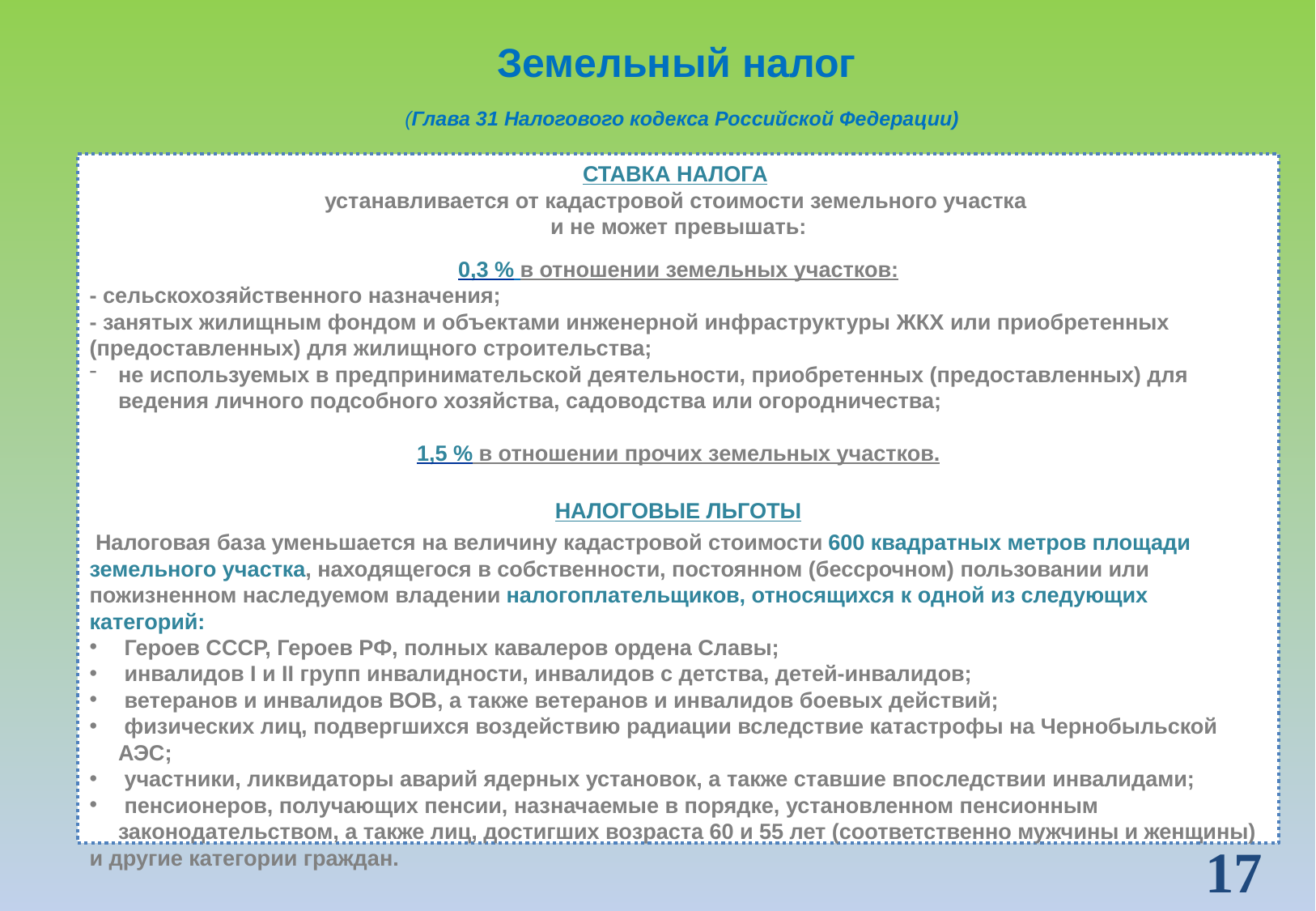

# Земельный налог (Глава 31 Налогового кодекса Российской Федерации)
Ставка налога
устанавливается от кадастровой стоимости земельного участка
и не может превышать:

0,3 % в отношении земельных участков:
- сельскохозяйственного назначения;
- занятых жилищным фондом и объектами инженерной инфраструктуры ЖКХ или приобретенных (предоставленных) для жилищного строительства;
не используемых в предпринимательской деятельности, приобретенных (предоставленных) для ведения личного подсобного хозяйства, садоводства или огородничества;

1,5 % в отношении прочих земельных участков.

НАЛОГОВЫЕ ЛЬГОТЫ
 Налоговая база уменьшается на величину кадастровой стоимости 600 квадратных метров площади земельного участка, находящегося в собственности, постоянном (бессрочном) пользовании или пожизненном наследуемом владении налогоплательщиков, относящихся к одной из следующих категорий:
 Героев СССР, Героев РФ, полных кавалеров ордена Славы;
 инвалидов I и II групп инвалидности, инвалидов с детства, детей-инвалидов;
 ветеранов и инвалидов ВОВ, а также ветеранов и инвалидов боевых действий;
 физических лиц, подвергшихся воздействию радиации вследствие катастрофы на Чернобыльской АЭС;
 участники, ликвидаторы аварий ядерных установок, а также ставшие впоследствии инвалидами;
 пенсионеров, получающих пенсии, назначаемые в порядке, установленном пенсионным законодательством, а также лиц, достигших возраста 60 и 55 лет (соответственно мужчины и женщины)
и другие категории граждан.
17